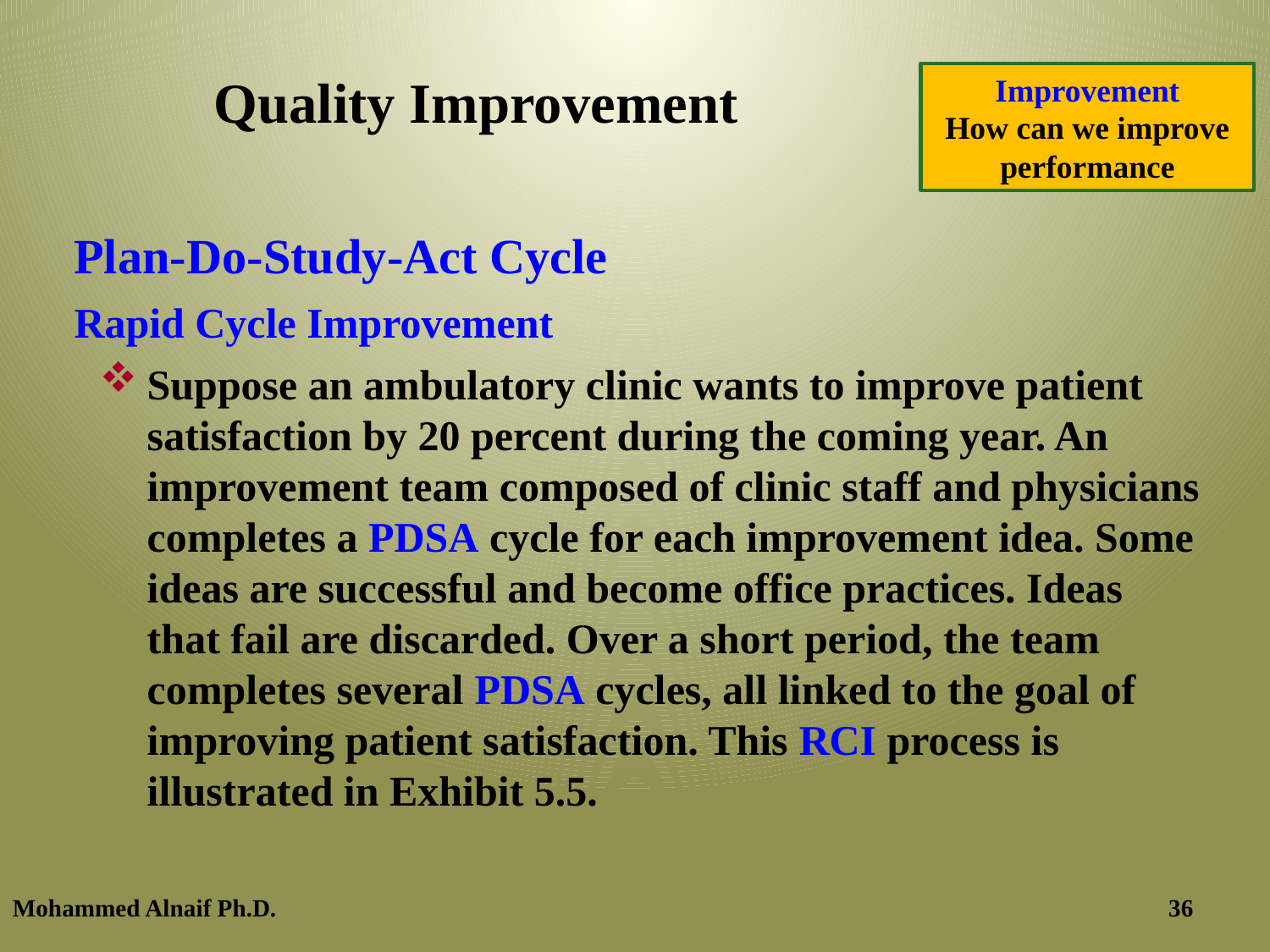

# Quality Improvement
Improvement
How can we improve performance
Plan-Do-Study-Act Cycle
Rapid Cycle Improvement
Suppose an ambulatory clinic wants to improve patient satisfaction by 20 percent during the coming year. An improvement team composed of clinic staff and physicians completes a PDSA cycle for each improvement idea. Some ideas are successful and become office practices. Ideas that fail are discarded. Over a short period, the team completes several PDSA cycles, all linked to the goal of improving patient satisfaction. This RCI process is illustrated in Exhibit 5.5.
Mohammed Alnaif Ph.D.
11/20/2016
36